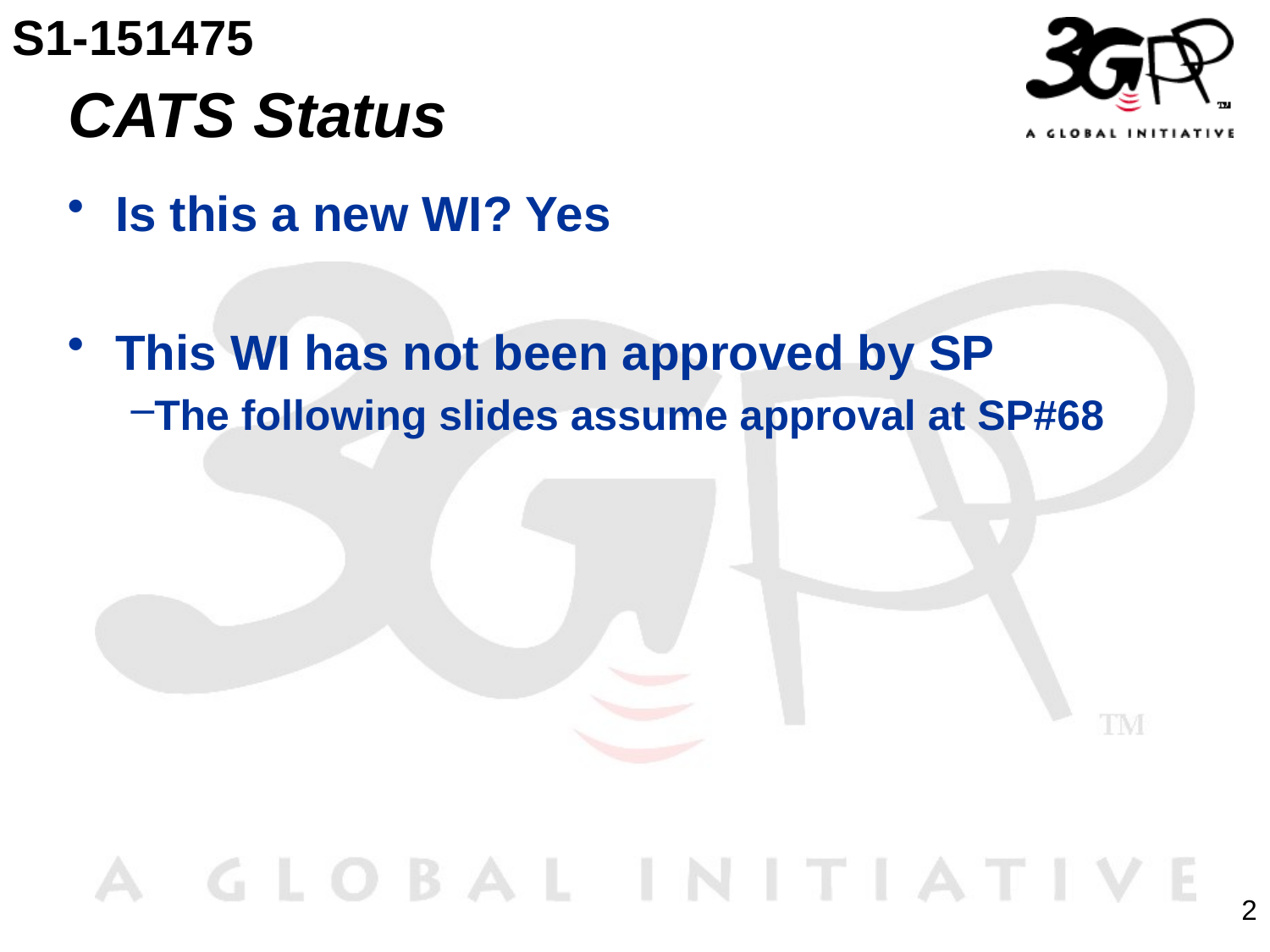

S1-151475
# CATS Status
Is this a new WI? Yes

This WI has not been approved by SP
The following slides assume approval at SP#68
2